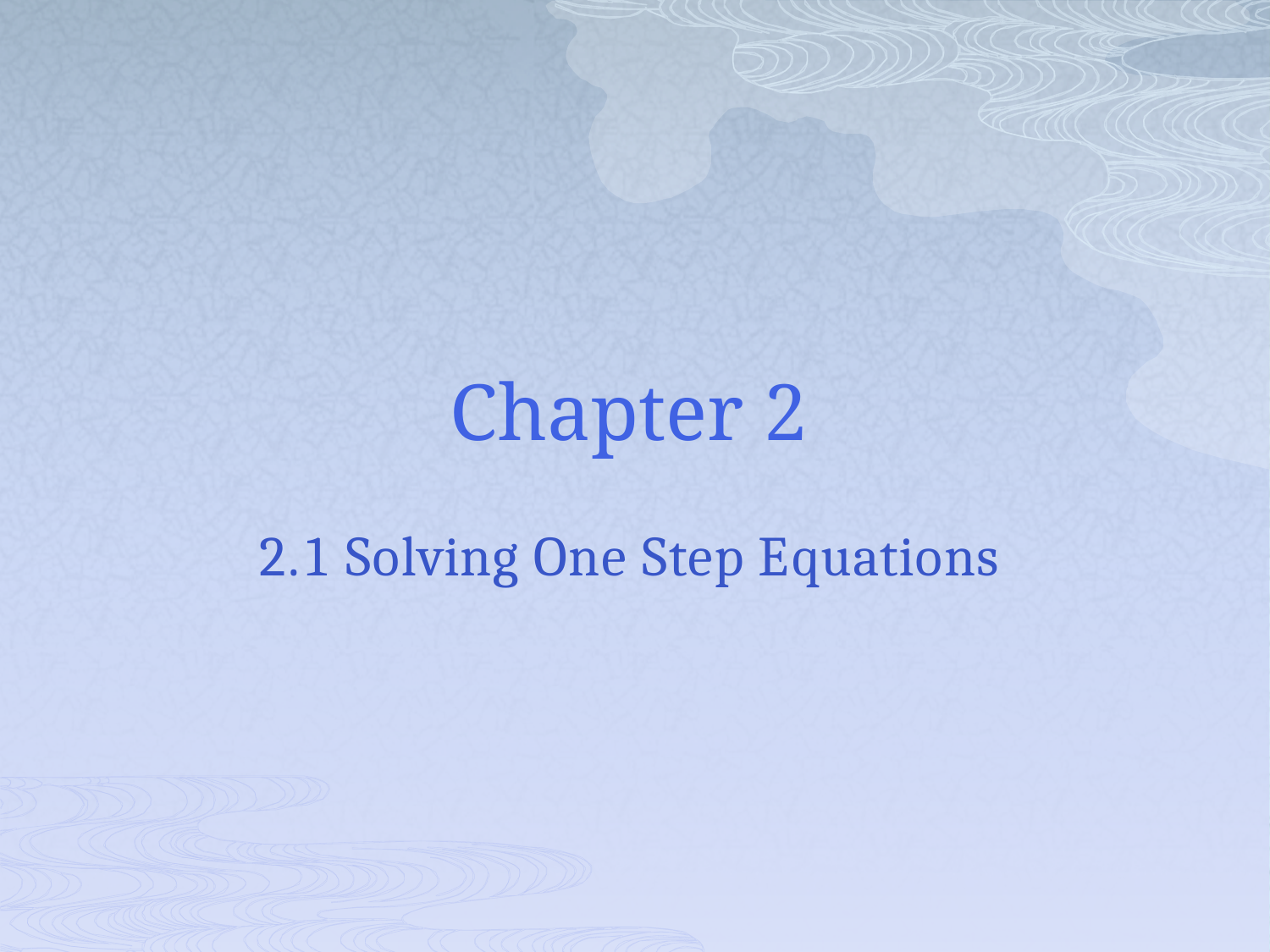

# Chapter 2
2.1 Solving One Step Equations